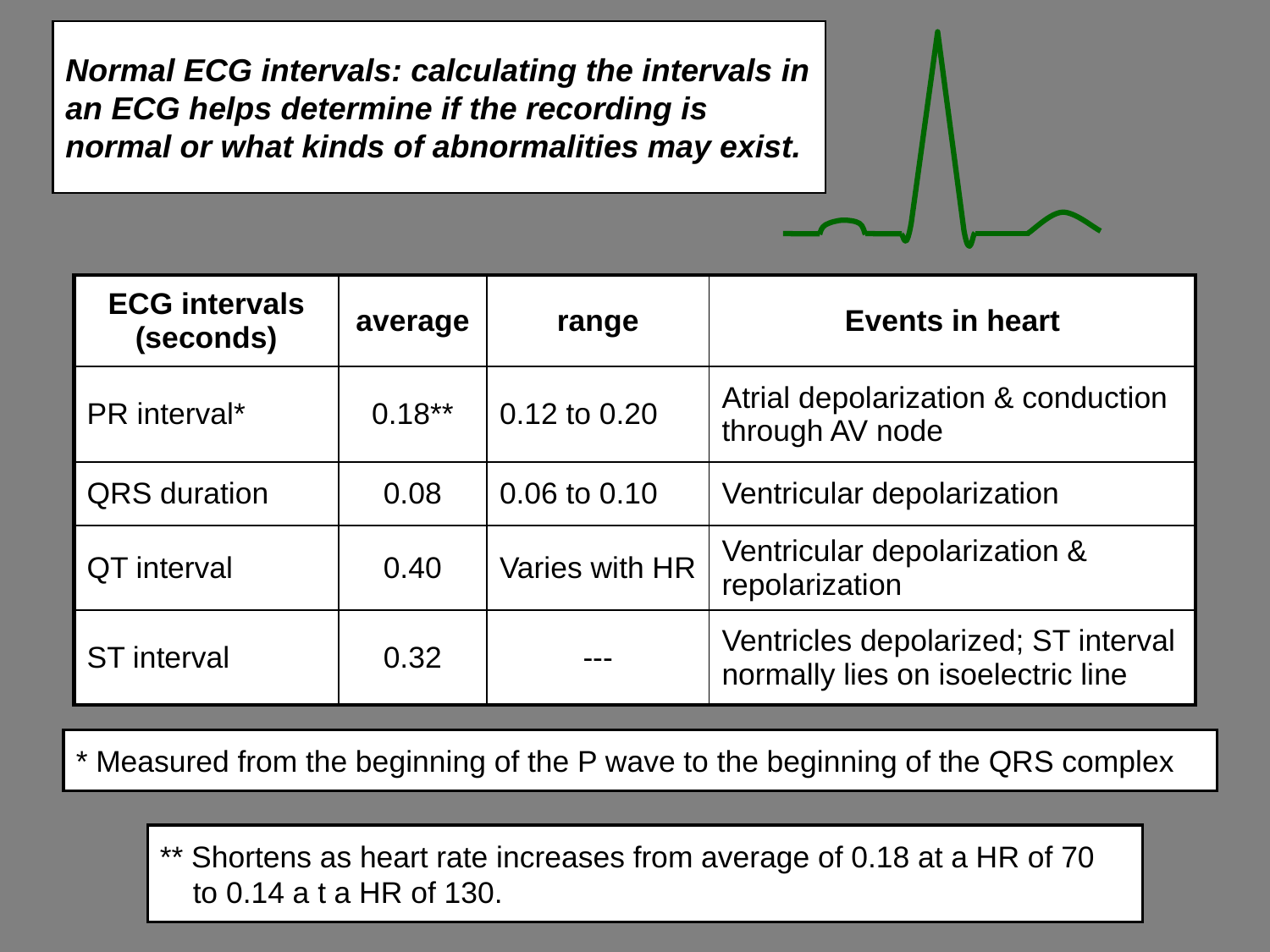

# Normal ECG intervals: calculating the intervals in an ECG helps determine if the recording is normal or what kinds of abnormalities may exist.
| ECG intervals (seconds) | average | range | Events in heart |
| --- | --- | --- | --- |
| PR interval\* | 0.18\*\* | 0.12 to 0.20 | Atrial depolarization & conduction through AV node |
| QRS duration | 0.08 | 0.06 to 0.10 | Ventricular depolarization |
| QT interval | 0.40 | Varies with HR | Ventricular depolarization & repolarization |
| ST interval | 0.32 | --- | Ventricles depolarized; ST interval normally lies on isoelectric line |
* Measured from the beginning of the P wave to the beginning of the QRS complex
** Shortens as heart rate increases from average of 0.18 at a HR of 70
    to 0.14 a t a HR of 130.